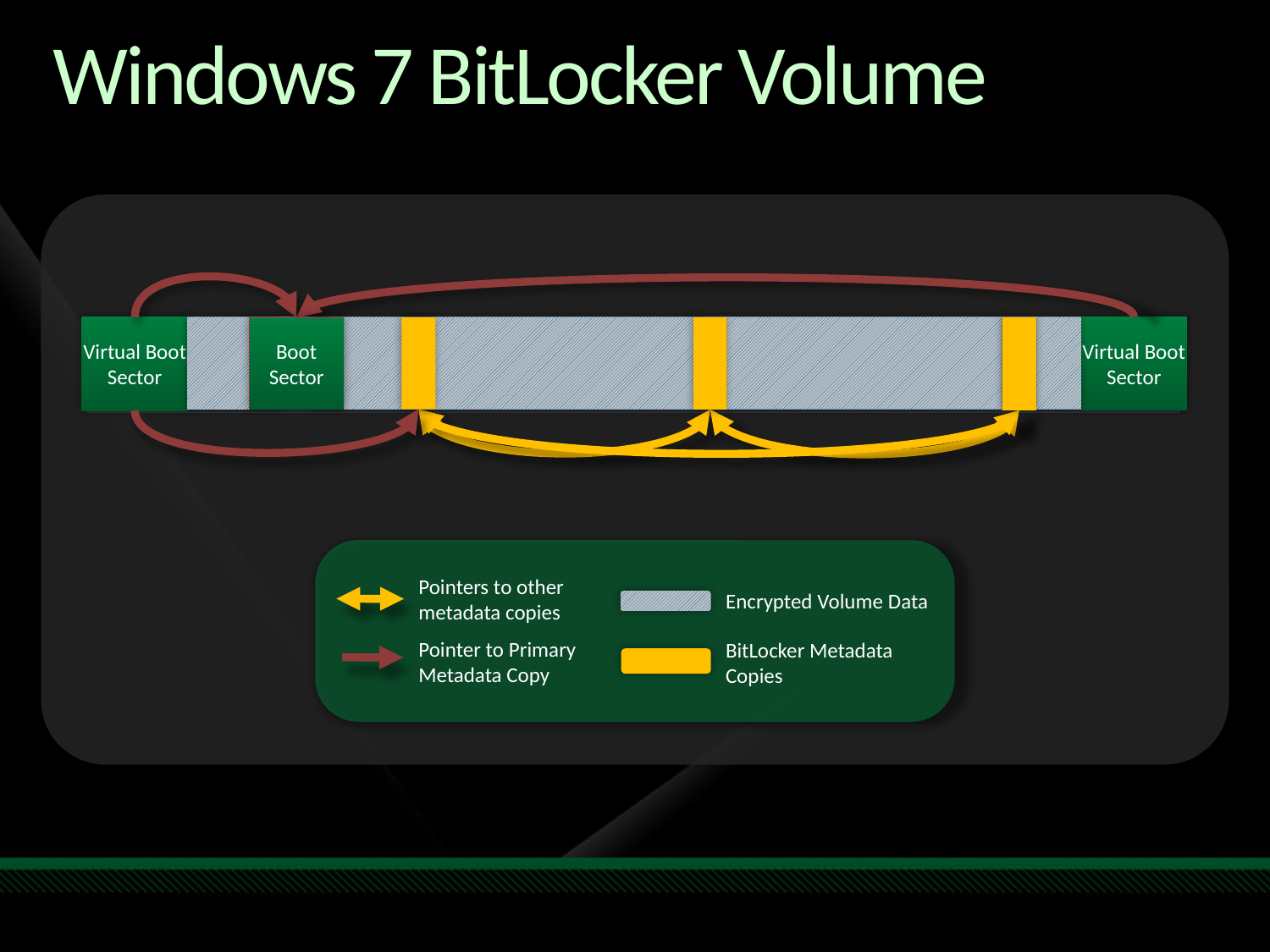

# Windows 7 BitLocker Volume

Virtual Boot Sector
Virtual Boot Sector

Boot Sector

Pointers to other metadata copies
Encrypted Volume Data

Pointer to Primary Metadata Copy
BitLocker Metadata Copies